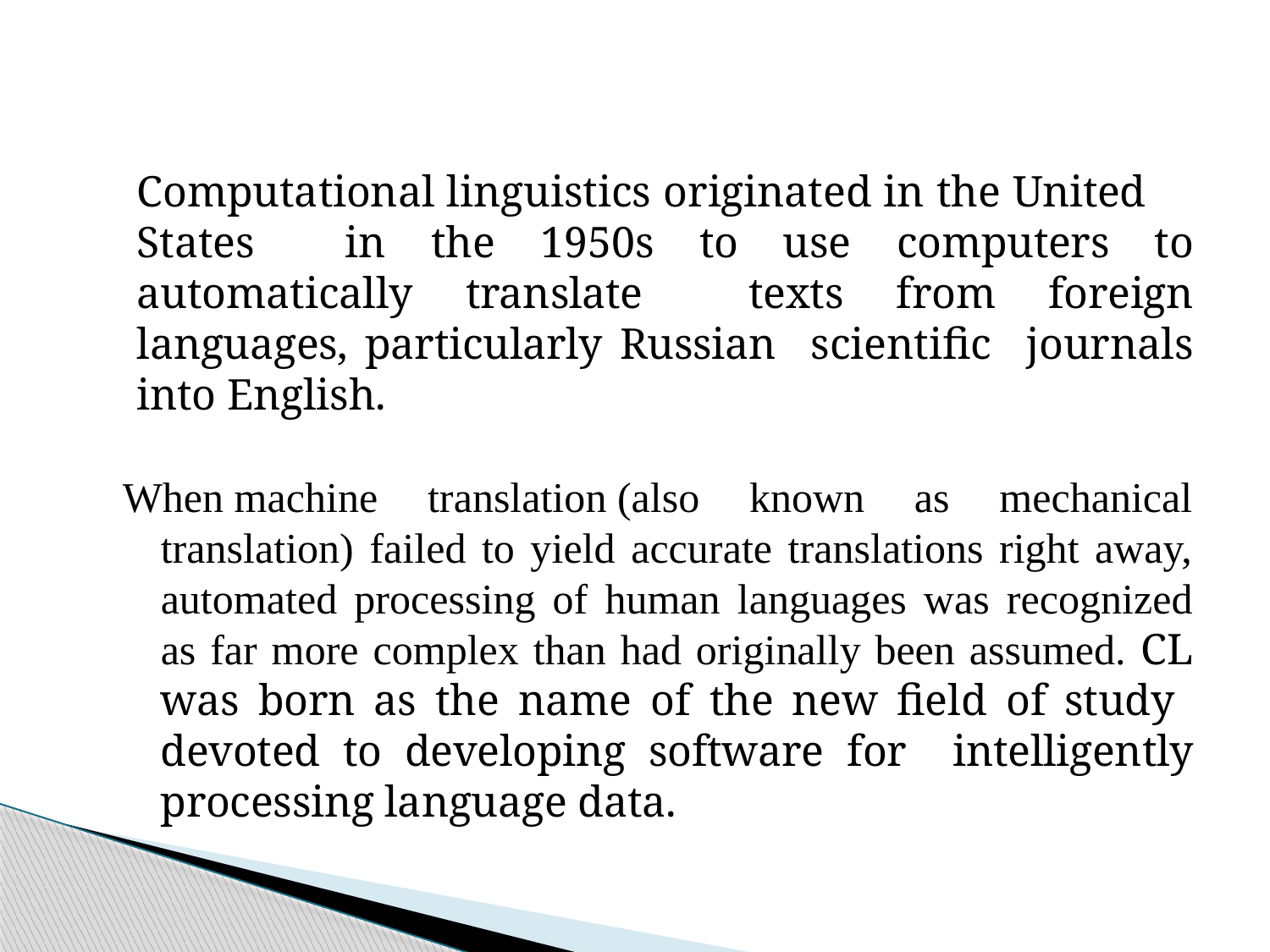

Computational linguistics originated in the United     States  in the 1950s to use computers to automatically translate  texts from foreign languages, particularly Russian  scientific  journals into English.

When machine translation (also known as mechanical translation) failed to yield accurate translations right away, automated processing of human languages was recognized as far more complex than had originally been assumed. CL was born as the name of the new field of study  devoted to developing software for  intelligently processing language data.